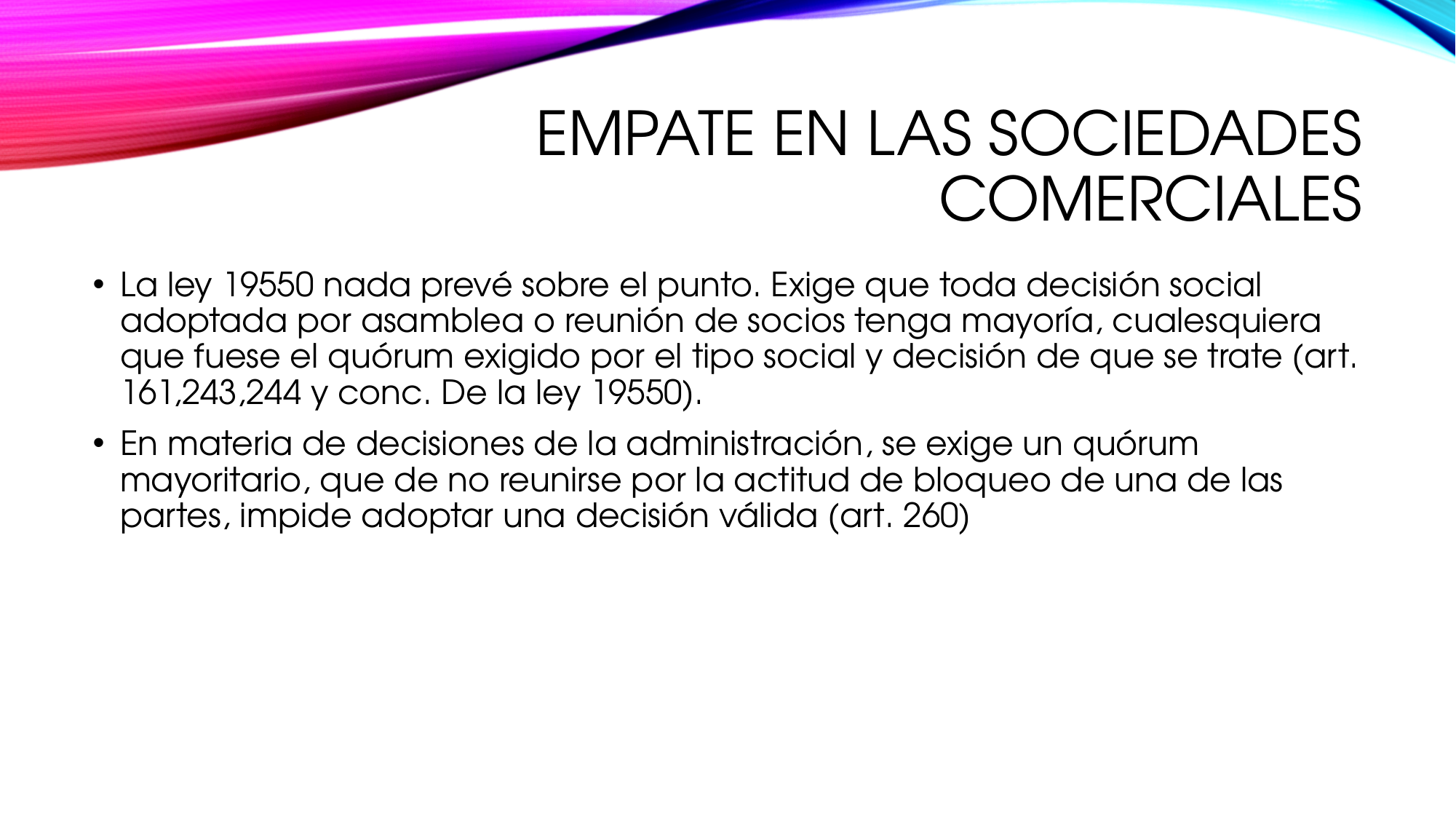

# EMPATE EN LAS SOCIEDADES COMERCIALES
La ley 19550 nada prevé sobre el punto. Exige que toda decisión social adoptada por asamblea o reunión de socios tenga mayoría, cualesquiera que fuese el quórum exigido por el tipo social y decisión de que se trate (art. 161,243,244 y conc. De la ley 19550).
En materia de decisiones de la administración, se exige un quórum mayoritario, que de no reunirse por la actitud de bloqueo de una de las partes, impide adoptar una decisión válida (art. 260)